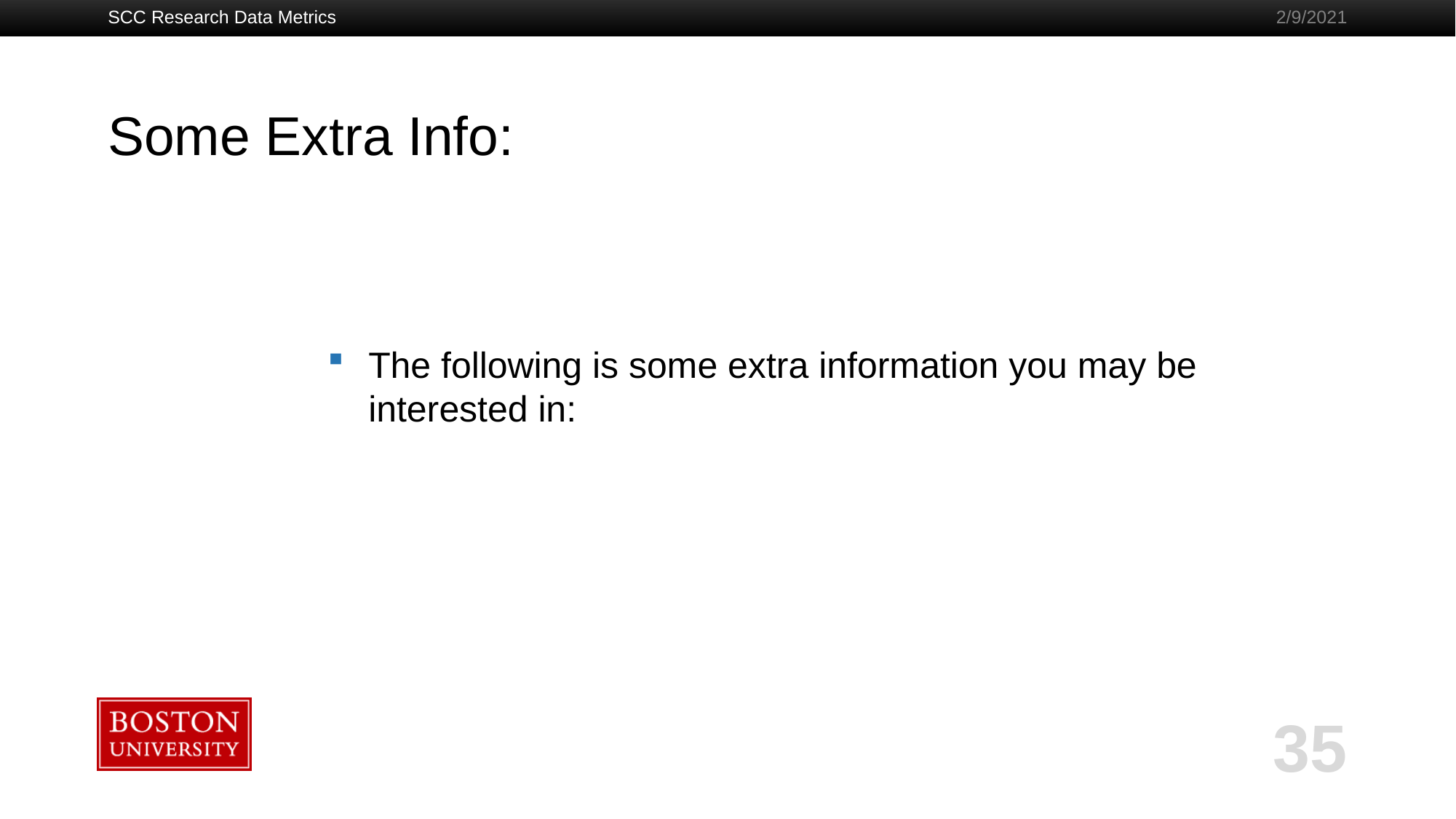

SCC Research Data Metrics
2/9/2021
# Some Extra Info:
The following is some extra information you may be interested in:
35